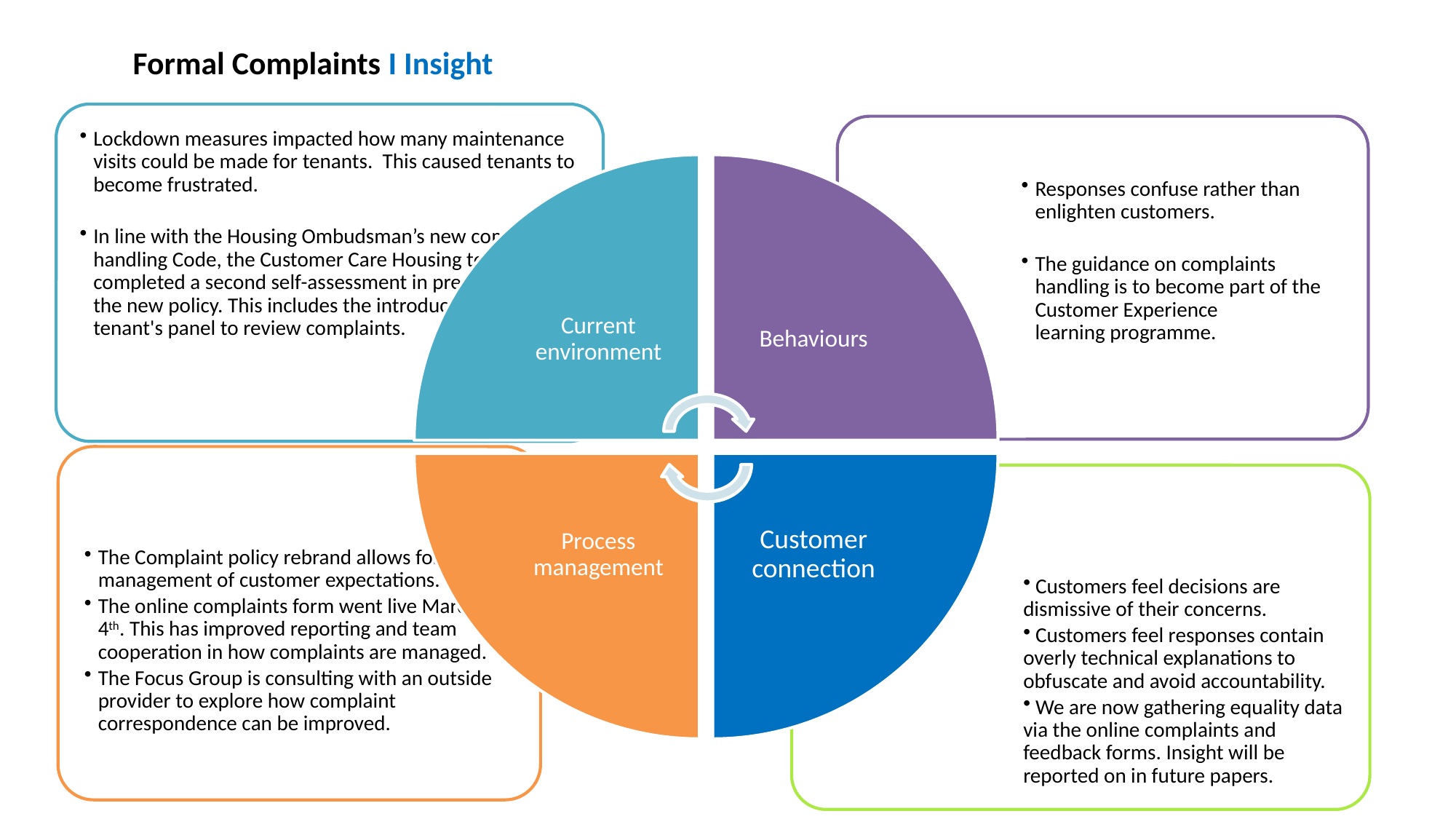

Formal Complaints I Insight

 Customers feel decisions are dismissive of their concerns.
 Customers feel responses contain overly technical explanations to obfuscate and avoid accountability.
 We are now gathering equality data via the online complaints and feedback forms. Insight will be reported on in future papers.

The Complaint policy rebrand allows for better management of customer expectations.
The online complaints form went live March 4th. This has improved reporting and team cooperation in how complaints are managed.
The Focus Group is consulting with an outside provider to explore how complaint correspondence can be improved.

Responses confuse rather than enlighten customers.

The guidance on complaints handling is to become part of the Customer Experience learning programme.

Lockdown measures impacted how many maintenance visits could be made for tenants.  This caused tenants to become frustrated.

In line with the Housing Ombudsman’s new complaints handling Code, the Customer Care Housing team have completed a second self-assessment in preparation for the new policy. This includes the introduction of a tenant's panel to review complaints.
Current environment
Behaviours
Customer connection
Process management